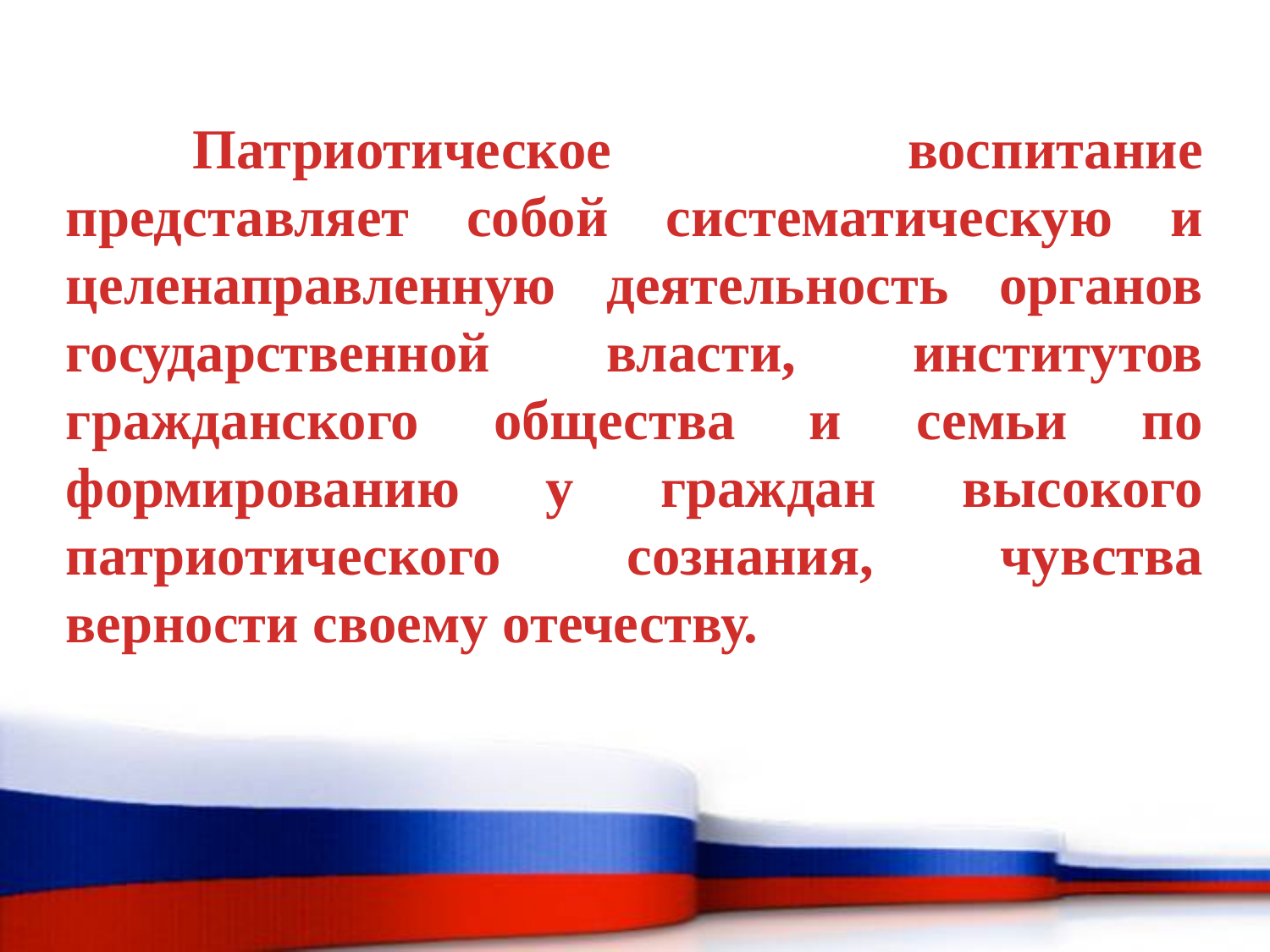

Патриотическое воспитание представляет собой систематическую и целенаправленную деятельность органов государственной власти, институтов гражданского общества и семьи по формированию у граждан высокого патриотического сознания, чувства верности своему отечеству.